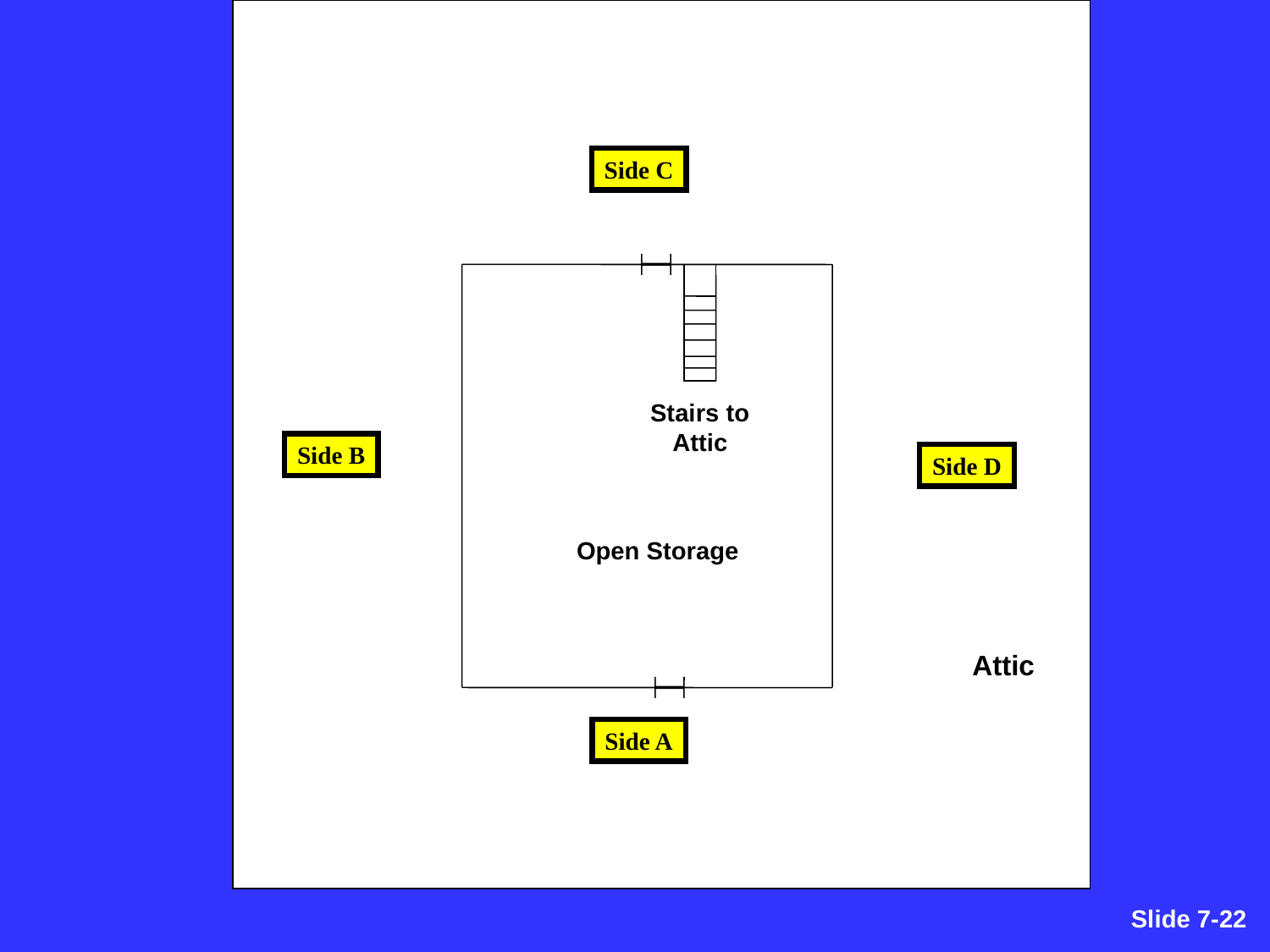

Side C

Stairs to Attic
Side B
Side D
Open Storage
Attic

Side A
Slide 7-22